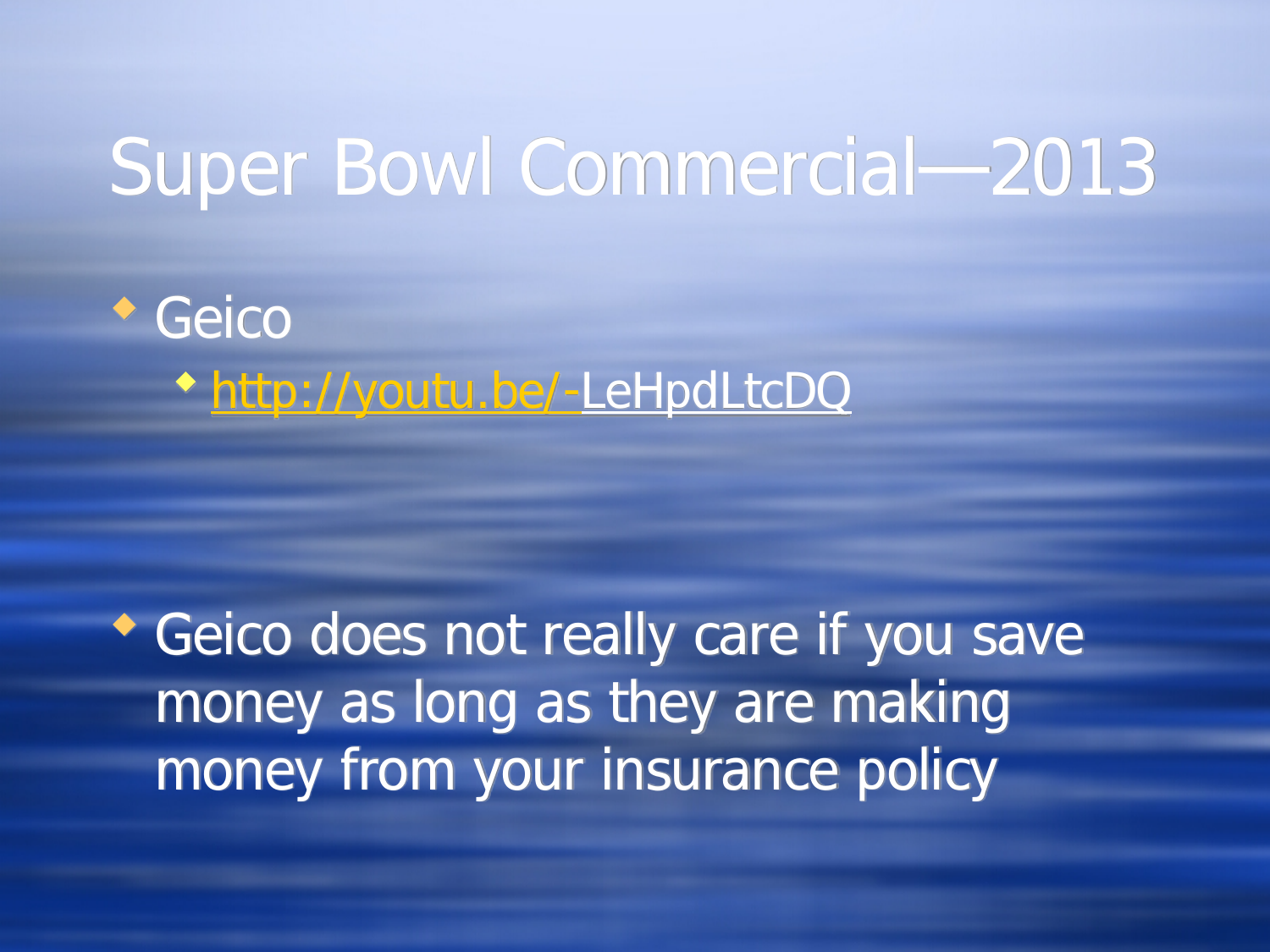

# Super Bowl Commercial—2013
Geico
http://youtu.be/-LeHpdLtcDQ

Geico does not really care if you save money as long as they are making money from your insurance policy